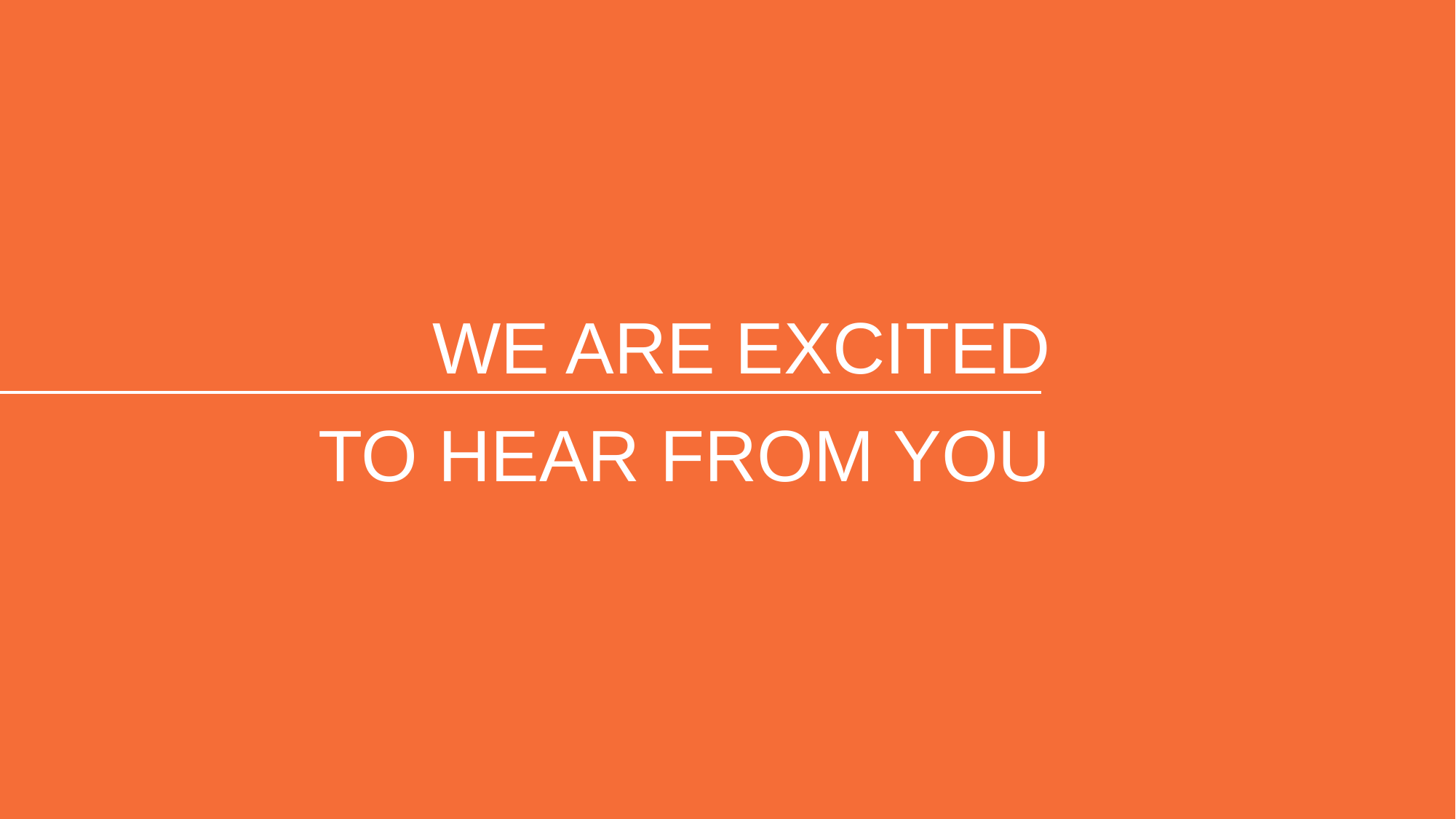

WE ARE EXCITED
TO HEAR FROM YOU